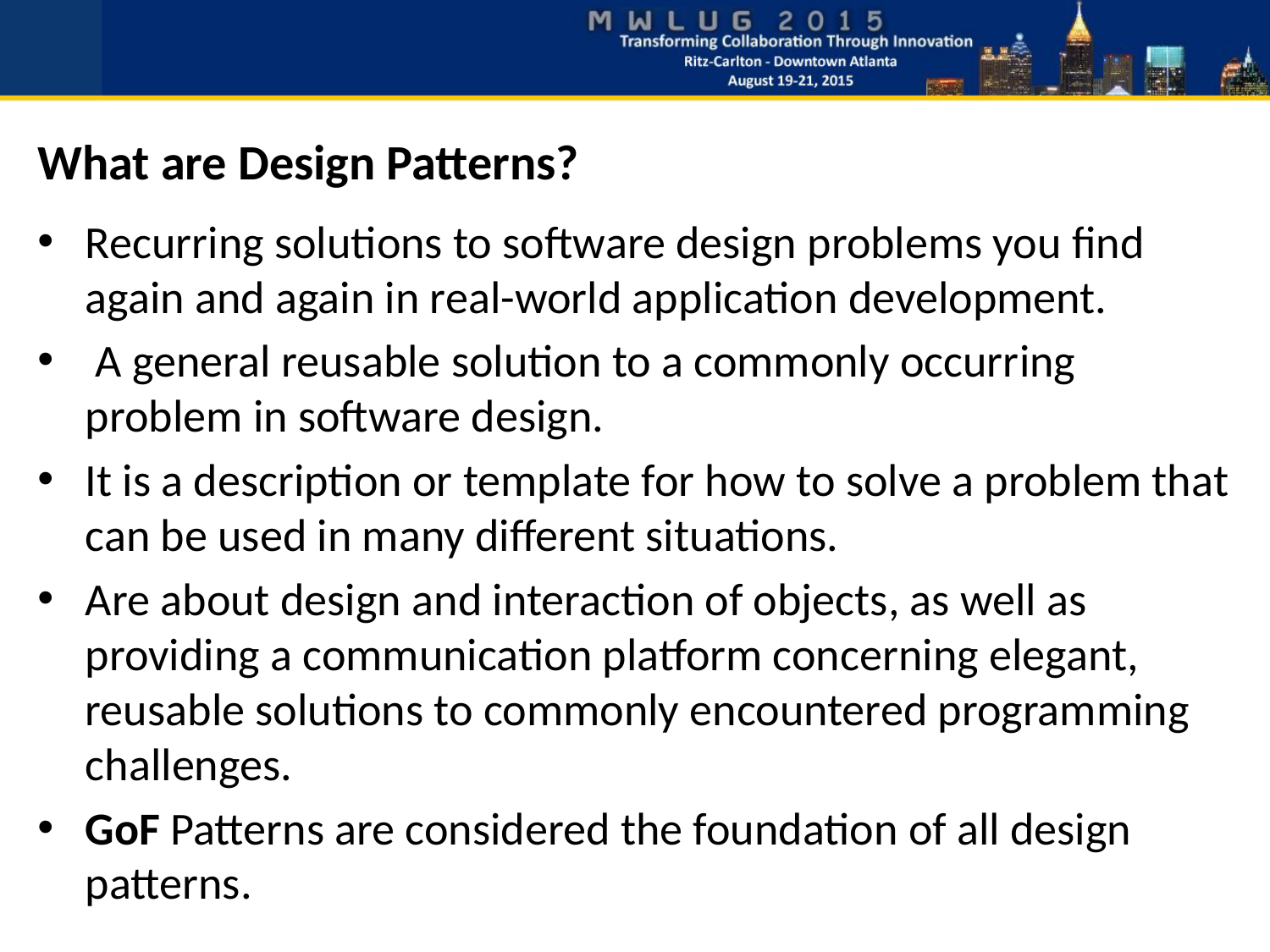

# What are Design Patterns?
Recurring solutions to software design problems you find again and again in real-world application development.
 A general reusable solution to a commonly occurring problem in software design.
It is a description or template for how to solve a problem that can be used in many different situations.
Are about design and interaction of objects, as well as providing a communication platform concerning elegant, reusable solutions to commonly encountered programming challenges.
GoF Patterns are considered the foundation of all design patterns.